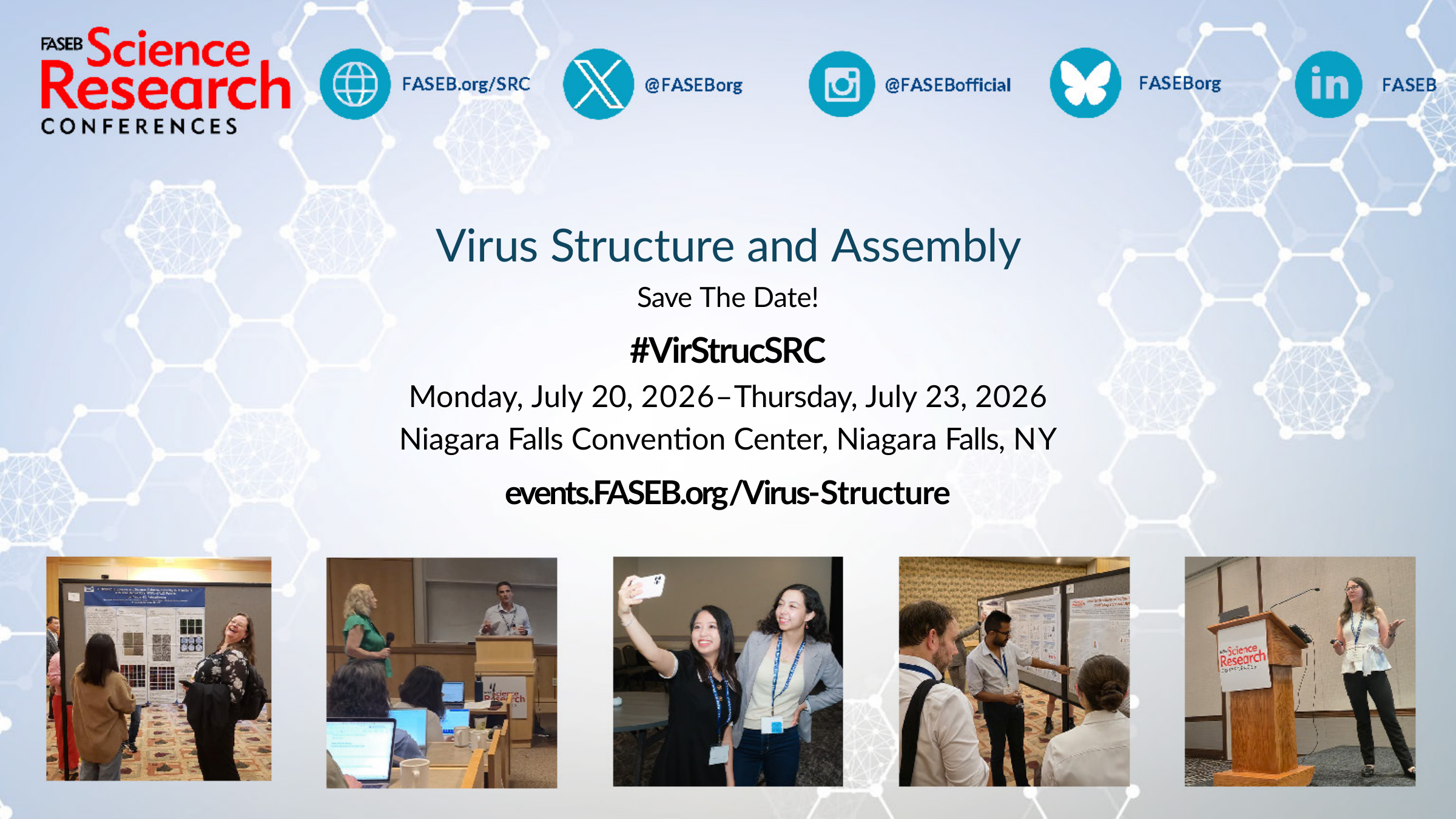

# Virus Structure and Assembly
Save The Date!
#VirStrucSRC
Monday, July 20, 2026–Thursday, July 23, 2026
Niagara Falls Convention Center, Niagara Falls, NY
events.FASEB.org/Virus-Structure